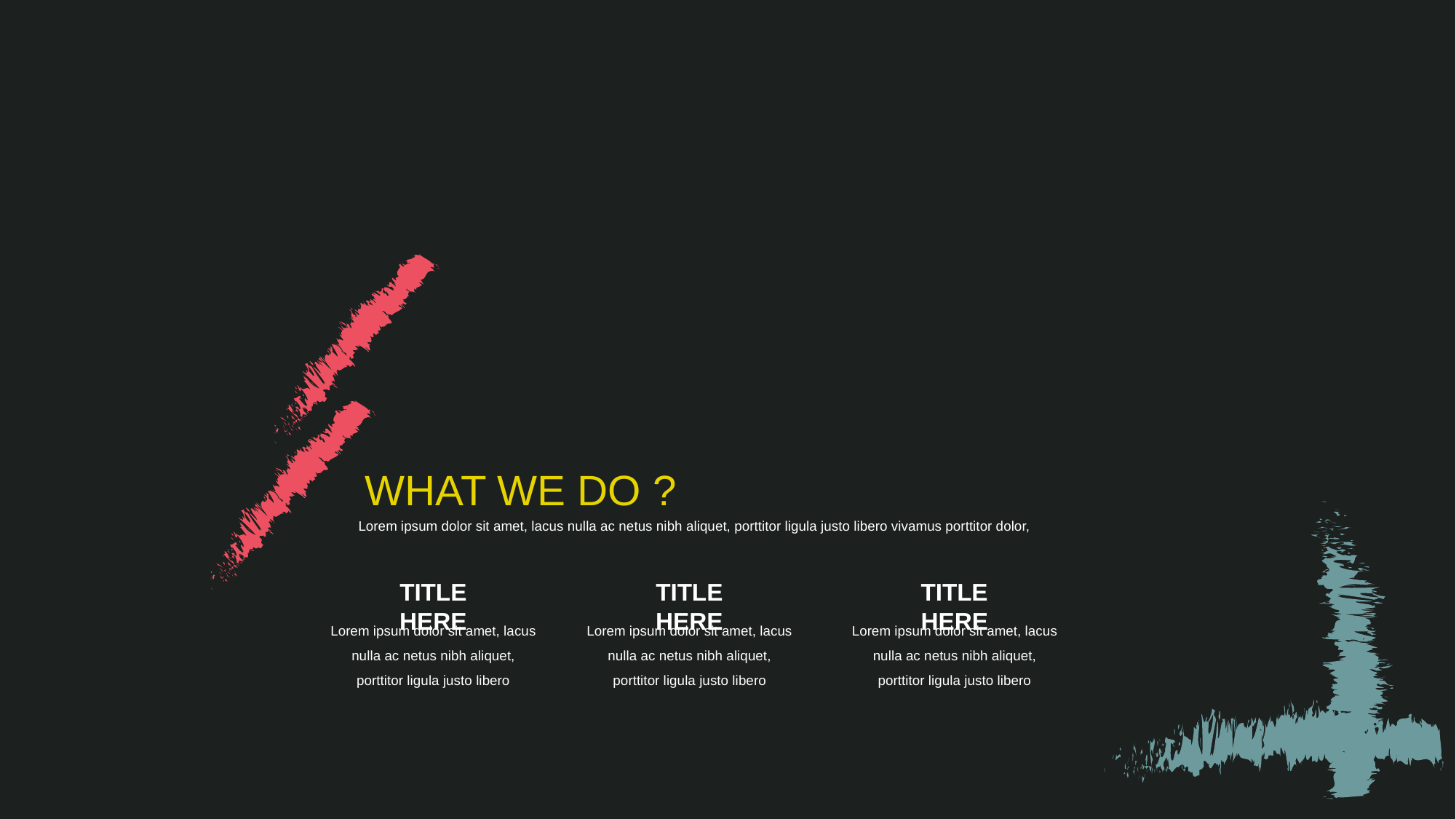

WHAT WE DO ?

Lorem ipsum dolor sit amet, lacus nulla ac netus nibh aliquet, porttitor ligula justo libero vivamus porttitor dolor,
TITLE HERE
TITLE HERE
TITLE HERE
Lorem ipsum dolor sit amet, lacus nulla ac netus nibh aliquet, porttitor ligula justo libero
Lorem ipsum dolor sit amet, lacus nulla ac netus nibh aliquet, porttitor ligula justo libero
Lorem ipsum dolor sit amet, lacus nulla ac netus nibh aliquet, porttitor ligula justo libero